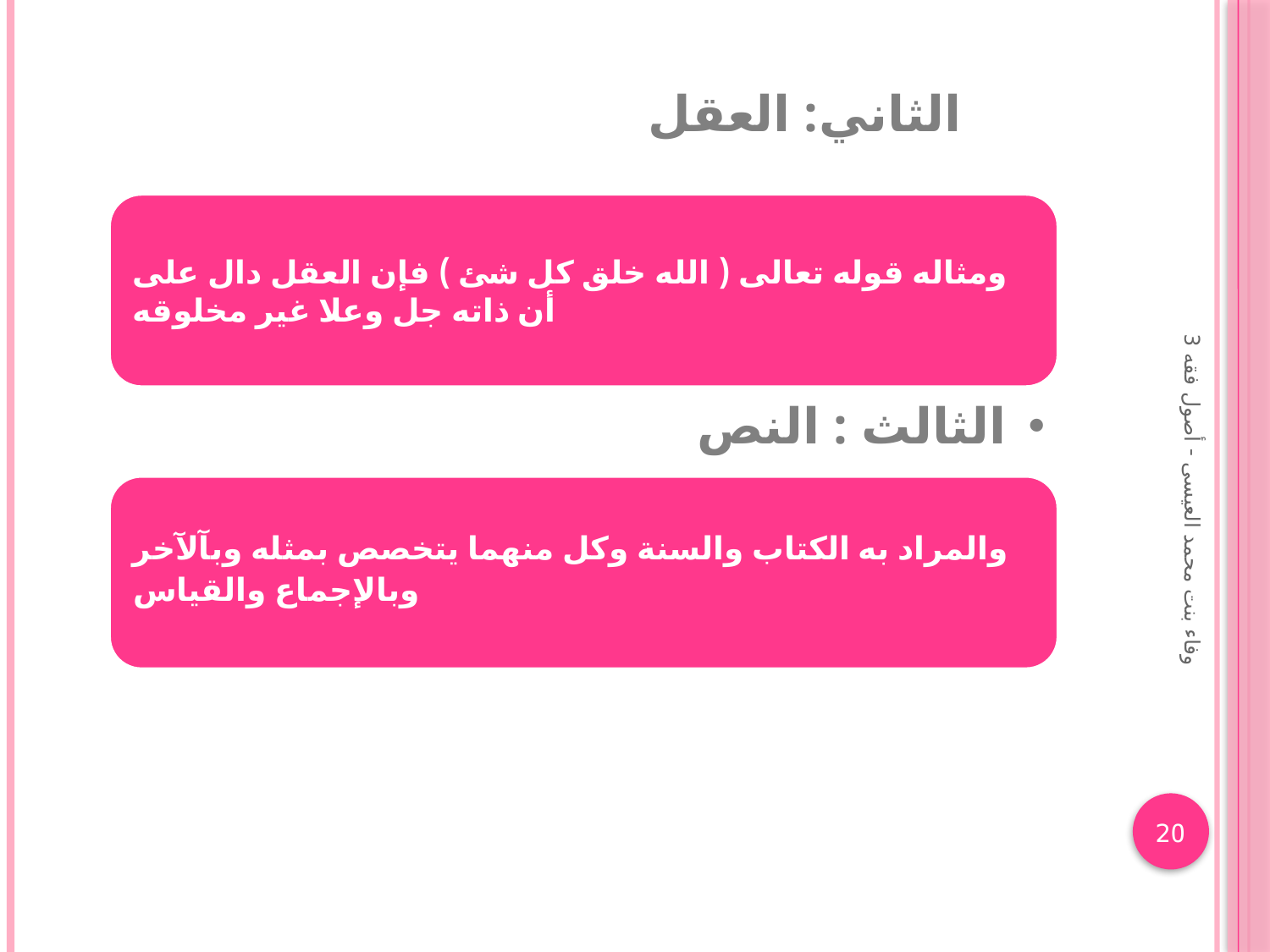

الثاني: العقل
الثالث : النص
وفاء بنت محمد العيسى - أصول فقه 3
20